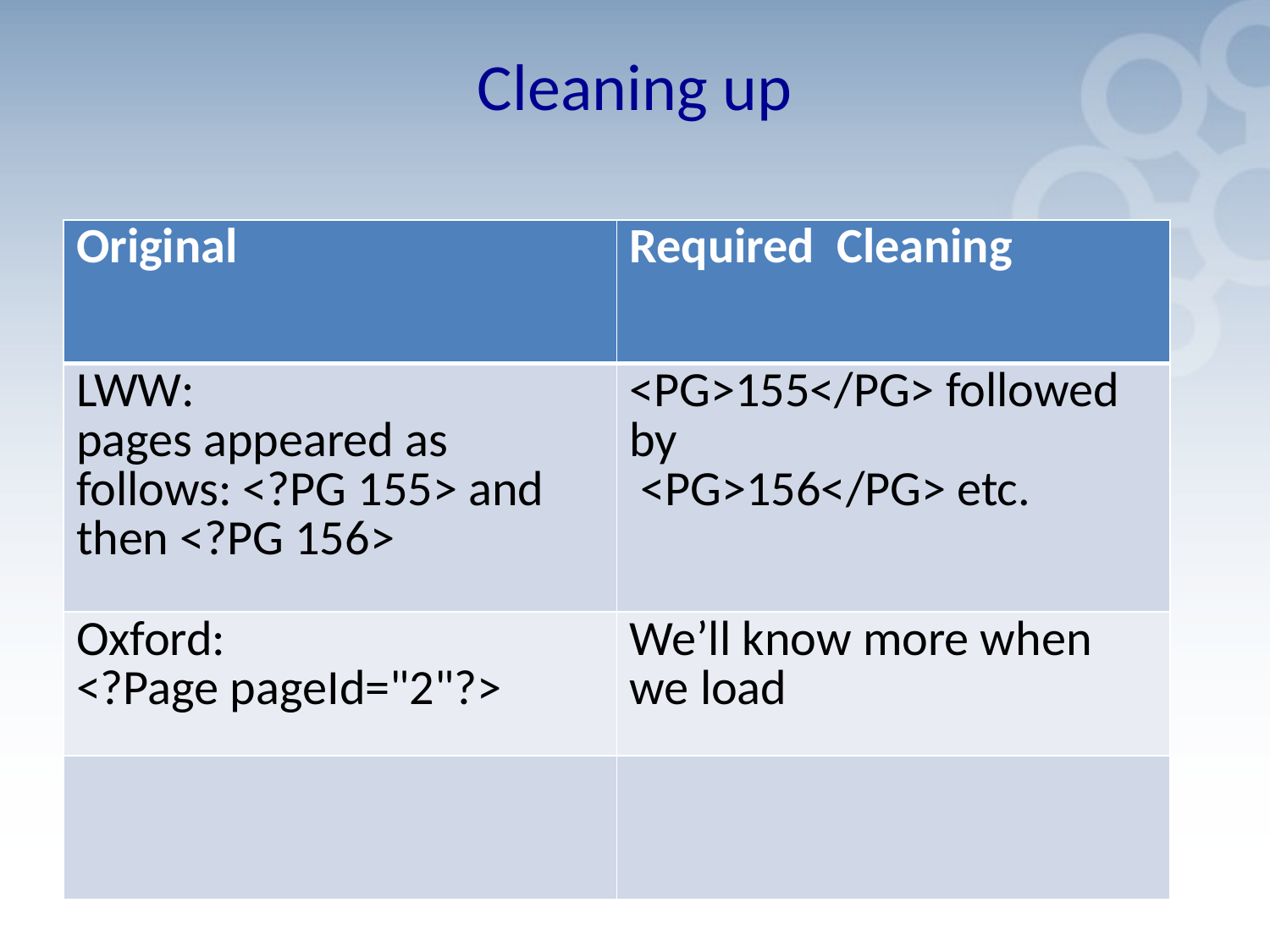

# Cleaning up
| Original | Required Cleaning |
| --- | --- |
| LWW: pages appeared as follows: <?PG 155> and then <?PG 156> | <PG>155</PG> followed by <PG>156</PG> etc. |
| Oxford: <?Page pageId="2"?> | We’ll know more when we load |
|  |  |